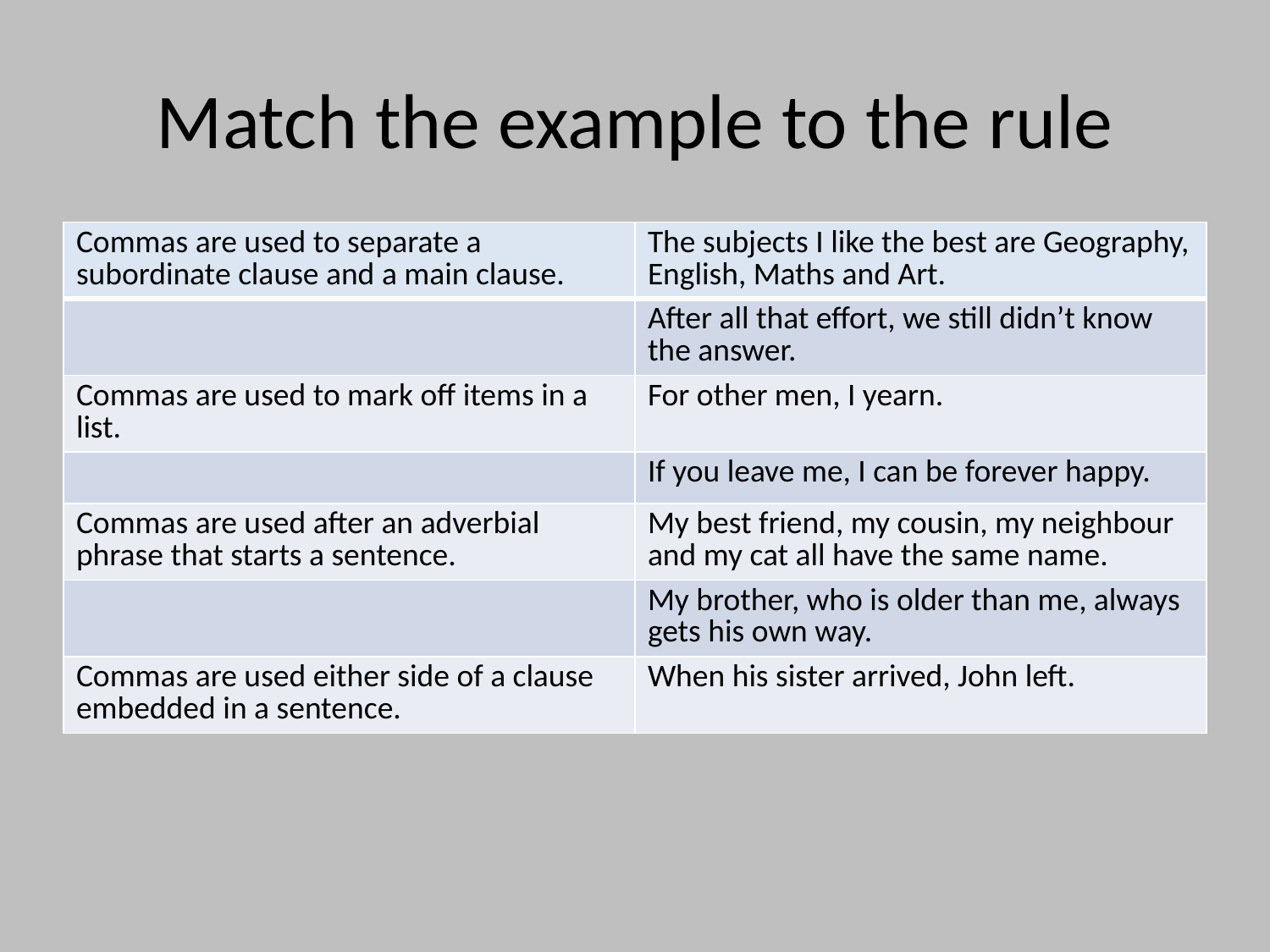

# Match the example to the rule
| Commas are used to separate a subordinate clause and a main clause. | The subjects I like the best are Geography, English, Maths and Art. |
| --- | --- |
|  | After all that effort, we still didn’t know the answer. |
| Commas are used to mark off items in a list. | For other men, I yearn. |
|  | If you leave me, I can be forever happy. |
| Commas are used after an adverbial phrase that starts a sentence. | My best friend, my cousin, my neighbour and my cat all have the same name. |
|  | My brother, who is older than me, always gets his own way. |
| Commas are used either side of a clause embedded in a sentence. | When his sister arrived, John left. |